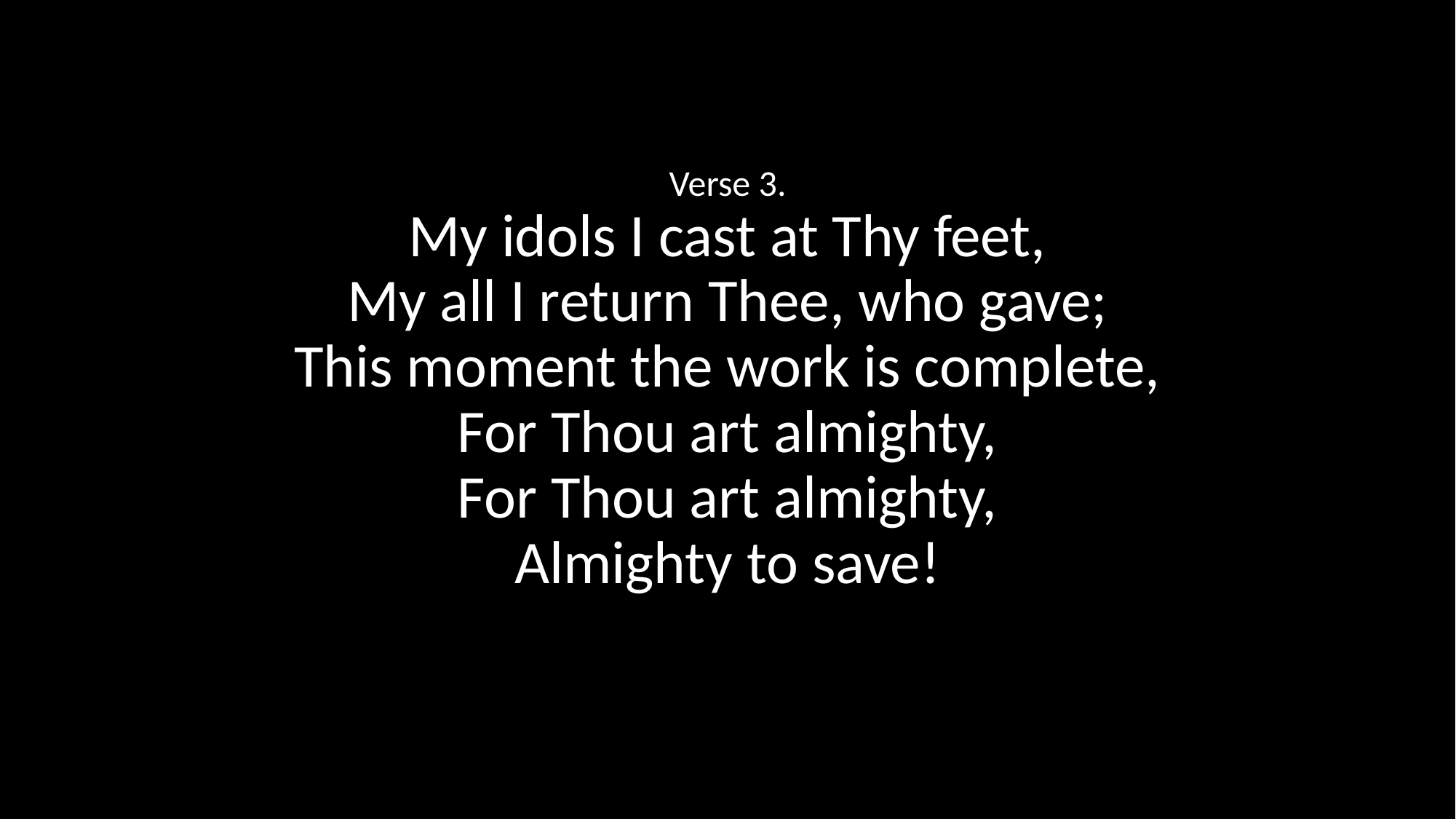

Verse 3.
My idols I cast at Thy feet,
My all I return Thee, who gave;
This moment the work is complete,
For Thou art almighty,
For Thou art almighty,
Almighty to save!